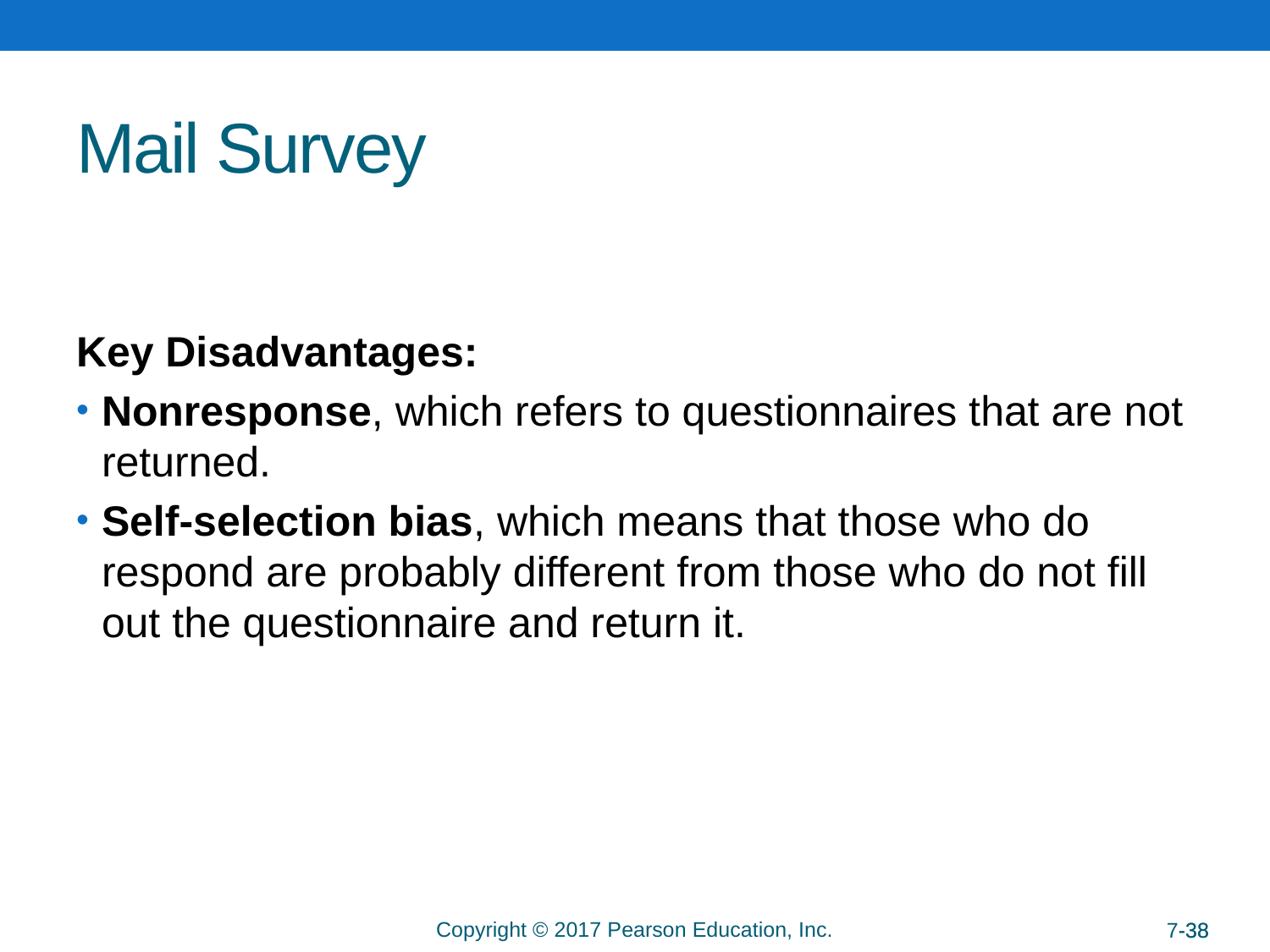

# Mail Survey
Key Disadvantages:
Nonresponse, which refers to questionnaires that are not returned.
Self-selection bias, which means that those who do respond are probably different from those who do not fill out the questionnaire and return it.
9-